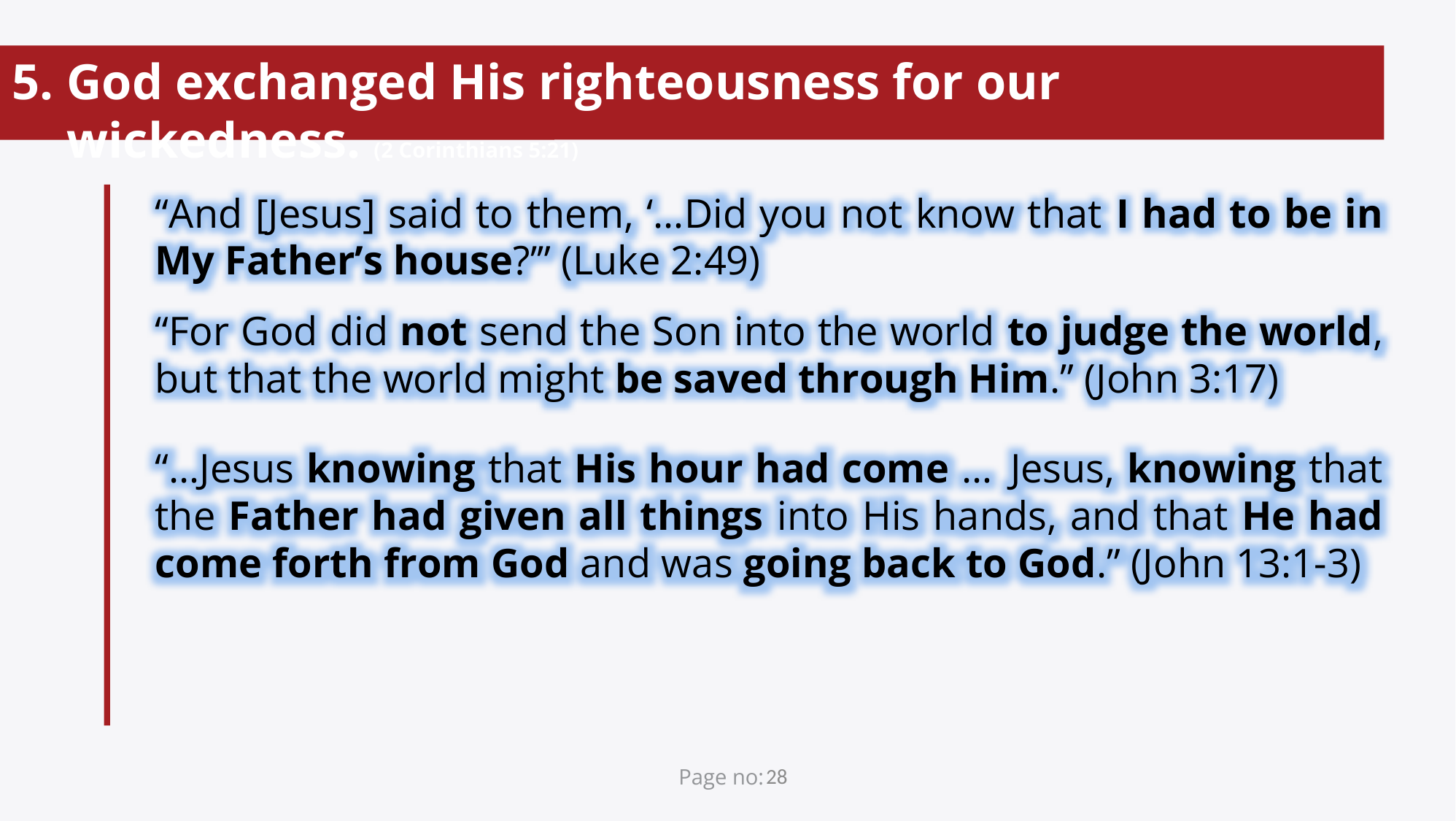

God exchanged His righteousness for our wickedness. (2 Corinthians 5:21)

“And [Jesus] said to them, ‘…Did you not know that I had to be in My Father’s house?’” (Luke 2:49)
“For God did not send the Son into the world to judge the world, but that the world might be saved through Him.” (John 3:17)
“…Jesus knowing that His hour had come …  Jesus, knowing that the Father had given all things into His hands, and that He had come forth from God and was going back to God.” (John 13:1-3)